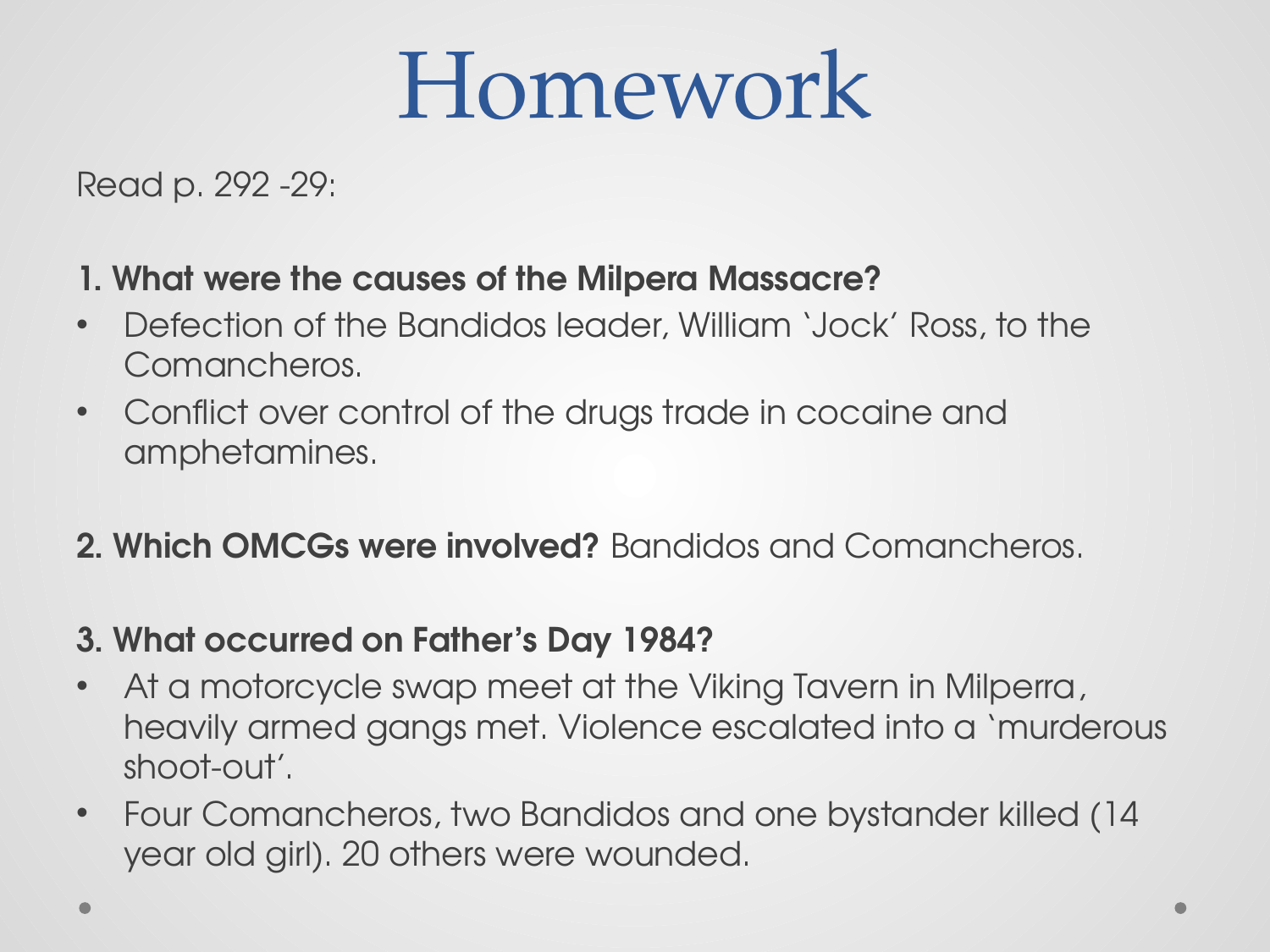

# Homework
Read p. 292 -29:

1. What were the causes of the Milpera Massacre?
Defection of the Bandidos leader, William ‘Jock’ Ross, to the Comancheros.
Conflict over control of the drugs trade in cocaine and amphetamines.

2. Which OMCGs were involved? Bandidos and Comancheros.

3. What occurred on Father’s Day 1984?
At a motorcycle swap meet at the Viking Tavern in Milperra, heavily armed gangs met. Violence escalated into a ‘murderous shoot-out’.
Four Comancheros, two Bandidos and one bystander killed (14 year old girl). 20 others were wounded.